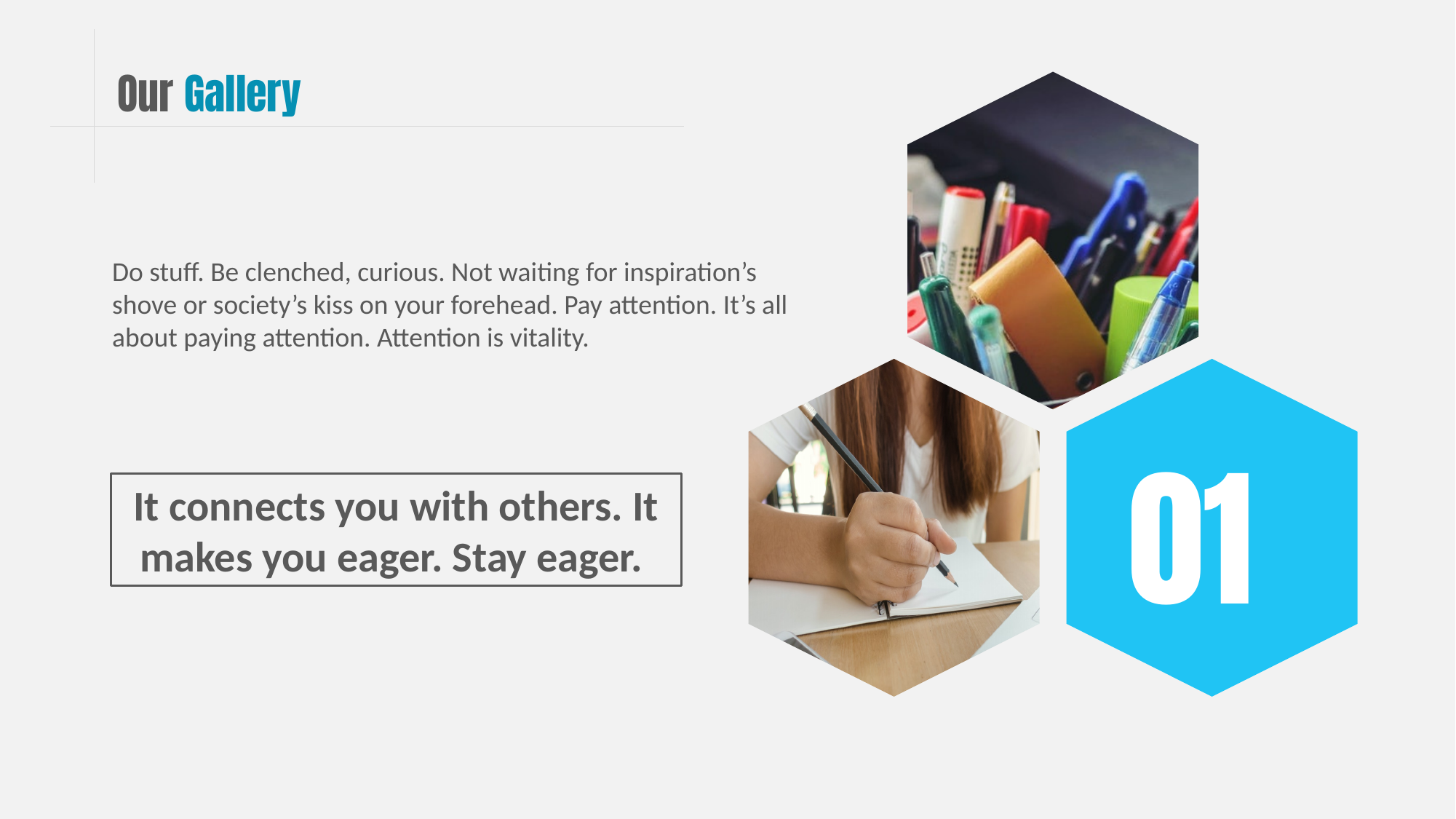

Our Gallery

Do stuff. Be clenched, curious. Not waiting for inspiration’s shove or society’s kiss on your forehead. Pay attention. It’s all about paying attention. Attention is vitality.

01
It connects you with others. It makes you eager. Stay eager.